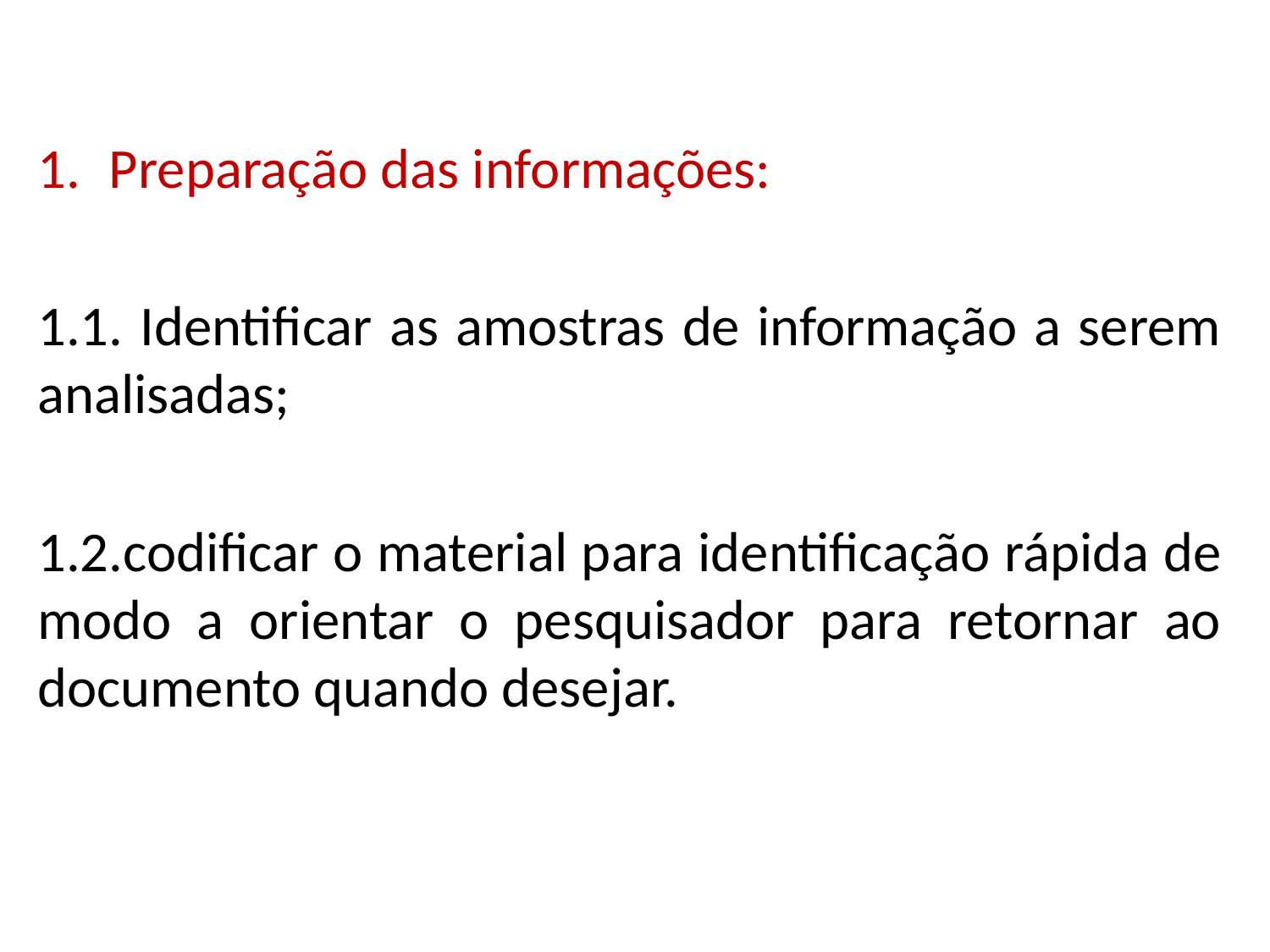

Preparação das informações:

1.1. Identificar as amostras de informação a serem analisadas;

1.2.codificar o material para identificação rápida de modo a orientar o pesquisador para retornar ao documento quando desejar.